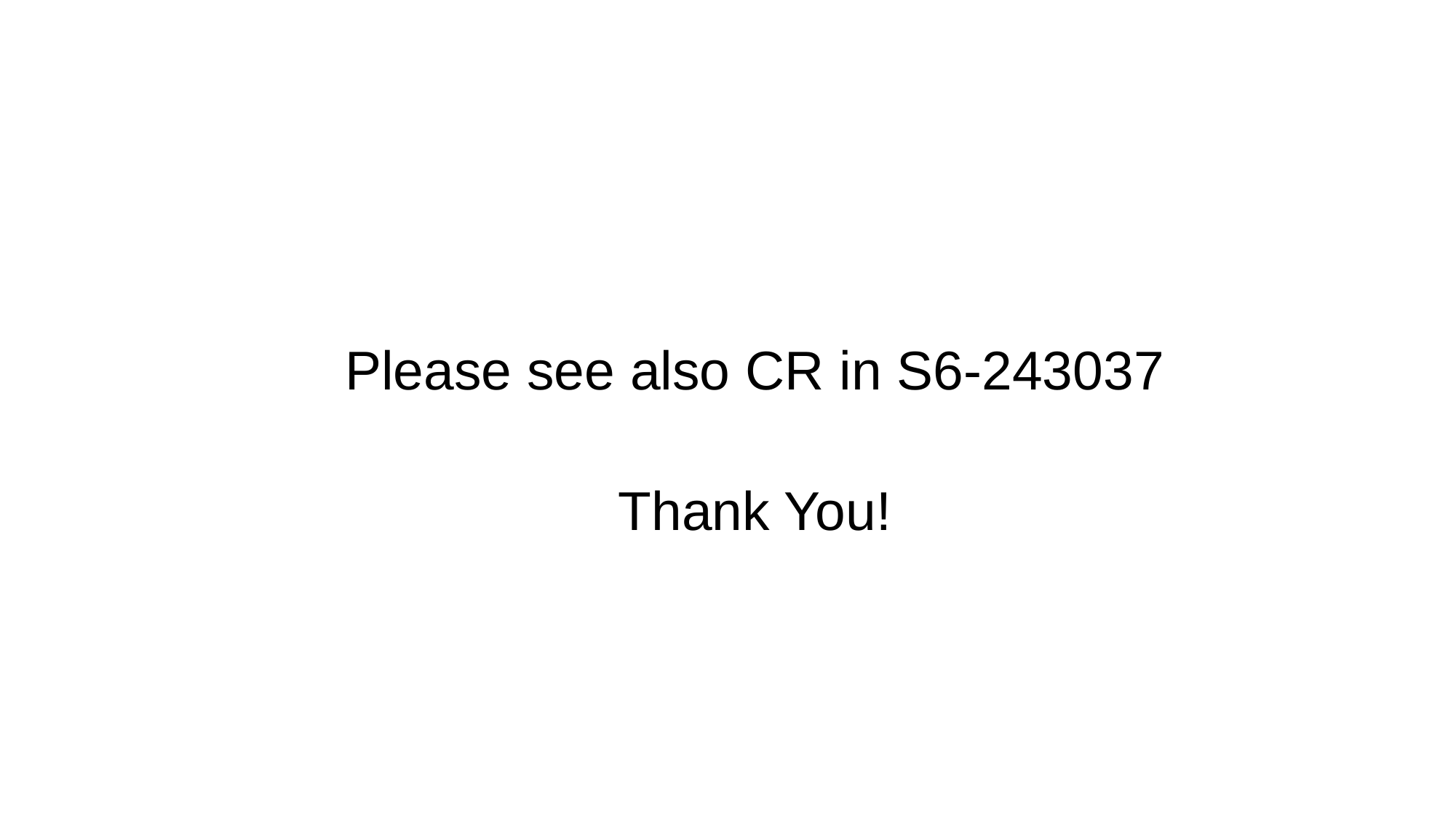

Please see also CR in S6-243037

Thank You!